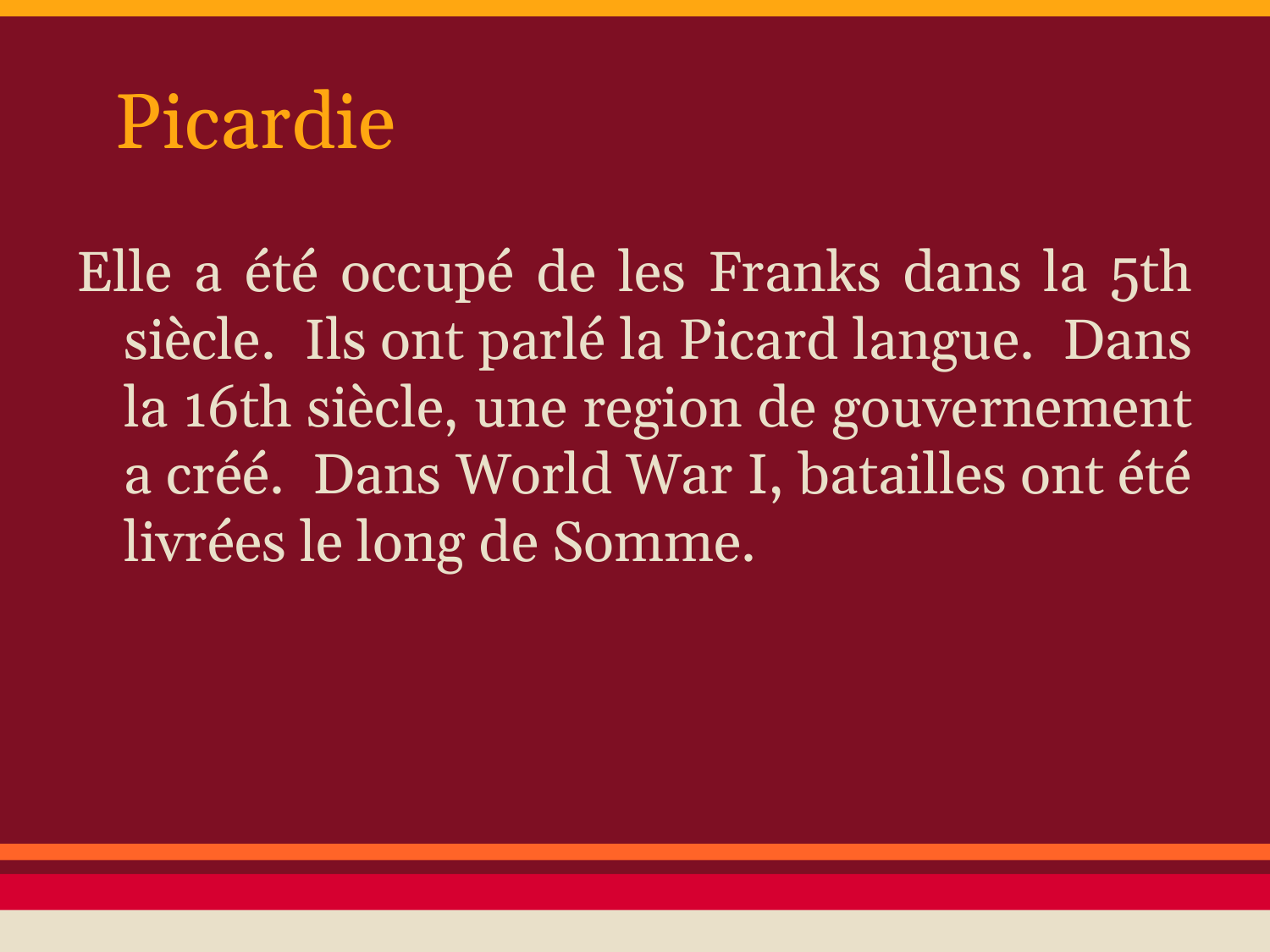

# Picardie
Elle a été occupé de les Franks dans la 5th siècle.  Ils ont parlé la Picard langue.  Dans la 16th siècle, une region de gouvernement a créé.  Dans World War I, batailles ont été livrées le long de Somme.